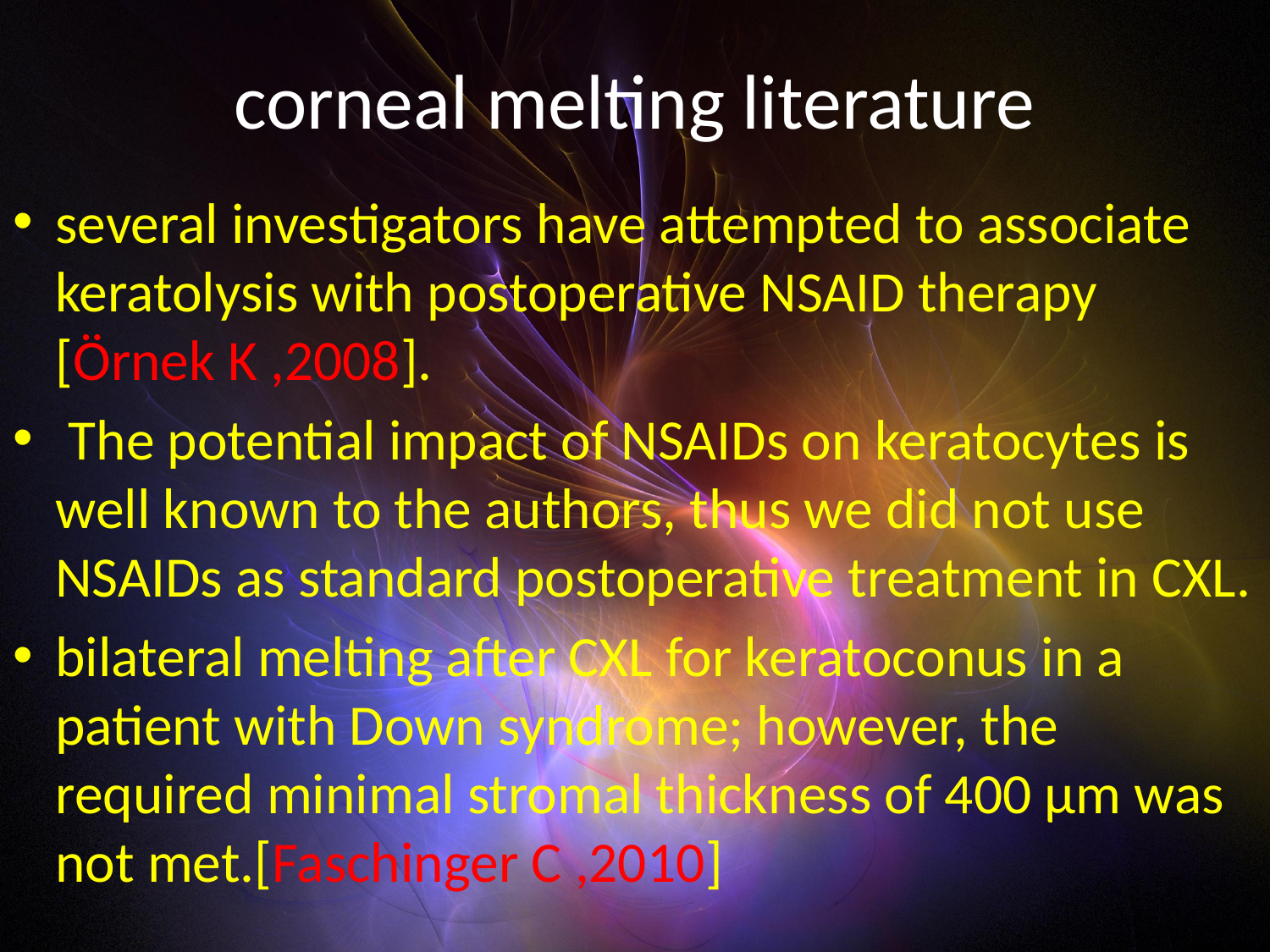

# corneal melting literature
several investigators have attempted to associate keratolysis with postoperative NSAID therapy [Örnek K ,2008].
 The potential impact of NSAIDs on keratocytes is well known to the authors, thus we did not use NSAIDs as standard postoperative treatment in CXL.
bilateral melting after CXL for keratoconus in a patient with Down syndrome; however, the required minimal stromal thickness of 400 μm was not met.[Faschinger C ,2010]